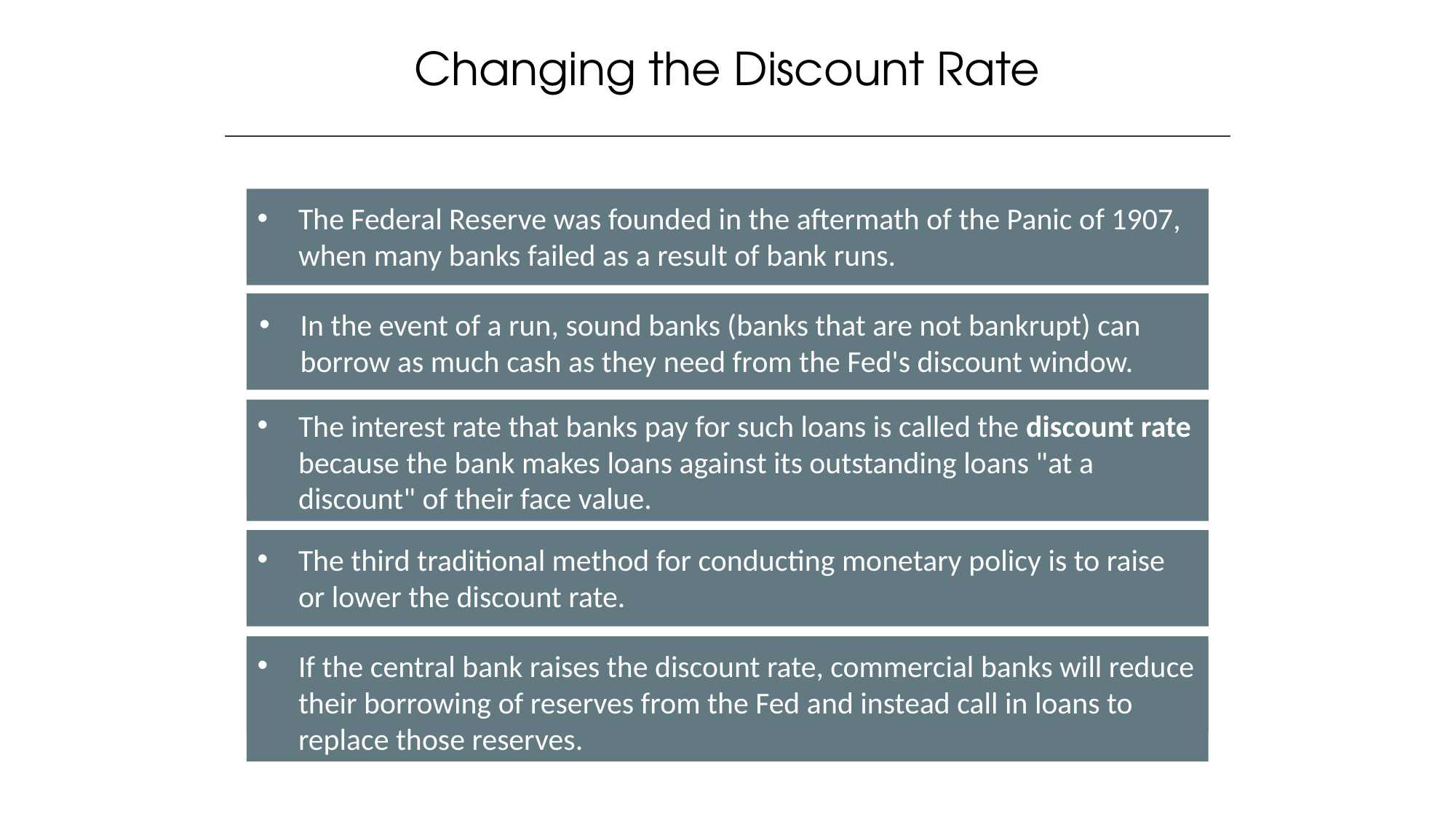

Changing the Discount Rate

The Federal Reserve was founded in the aftermath of the Panic of 1907, when many banks failed as a result of bank runs.

In the event of a run, sound banks (banks that are not bankrupt) can borrow as much cash as they need from the Fed's discount window.

The interest rate that banks pay for such loans is called the discount rate because the bank makes loans against its outstanding loans "at a discount" of their face value.

The third traditional method for conducting monetary policy is to raise or lower the discount rate.

If the central bank raises the discount rate, commercial banks will reduce their borrowing of reserves from the Fed and instead call in loans to replace those reserves.